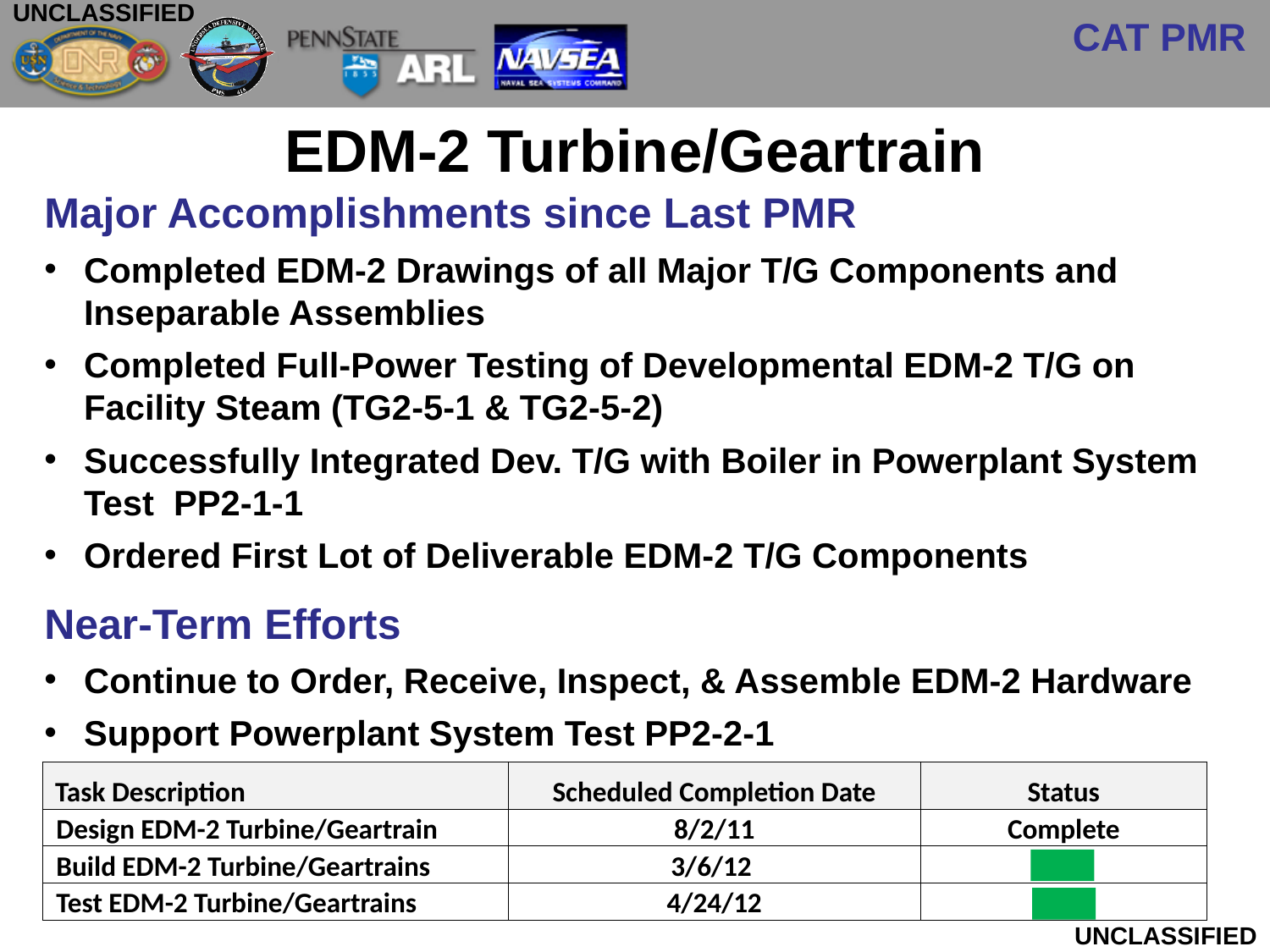

EDM-2 Turbine/Geartrain
Major Accomplishments since Last PMR
Completed EDM-2 Drawings of all Major T/G Components and Inseparable Assemblies
Completed Full-Power Testing of Developmental EDM-2 T/G on Facility Steam (TG2-5-1 & TG2-5-2)
Successfully Integrated Dev. T/G with Boiler in Powerplant System Test  PP2-1-1
Ordered First Lot of Deliverable EDM-2 T/G Components
Near-Term Efforts
Continue to Order, Receive, Inspect, & Assemble EDM-2 Hardware
Support Powerplant System Test PP2-2-1

| Task Description | Scheduled Completion Date | Status |
| --- | --- | --- |
| Design EDM-2 Turbine/Geartrain | 8/2/11 | Complete |
| Build EDM-2 Turbine/Geartrains | 3/6/12 |  |
| Test EDM-2 Turbine/Geartrains | 4/24/12 |  |